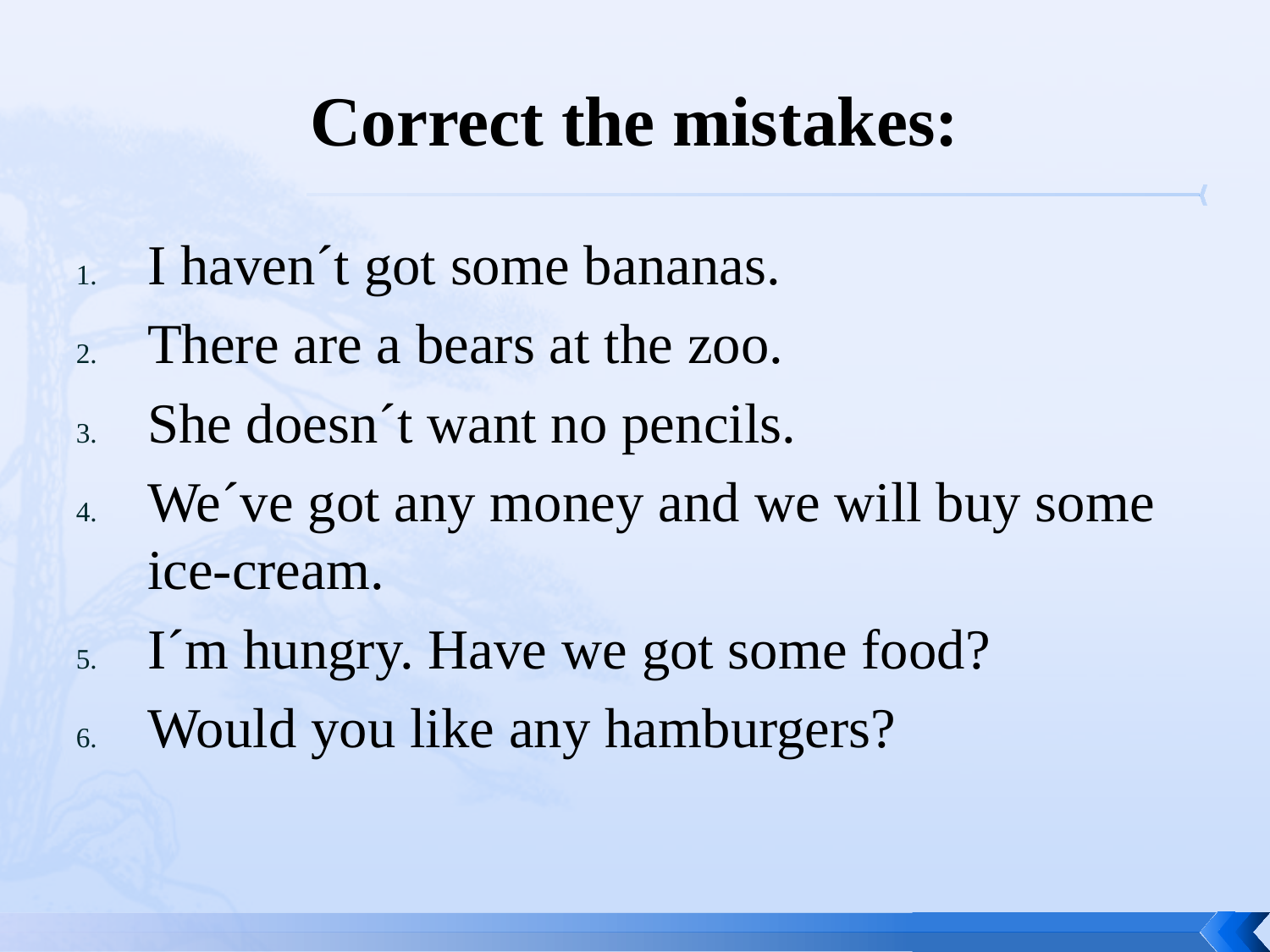

# Correct the mistakes:
I haven´t got some bananas.
There are a bears at the zoo.
She doesn´t want no pencils.
We´ve got any money and we will buy some ice-cream.
I´m hungry. Have we got some food?
Would you like any hamburgers?